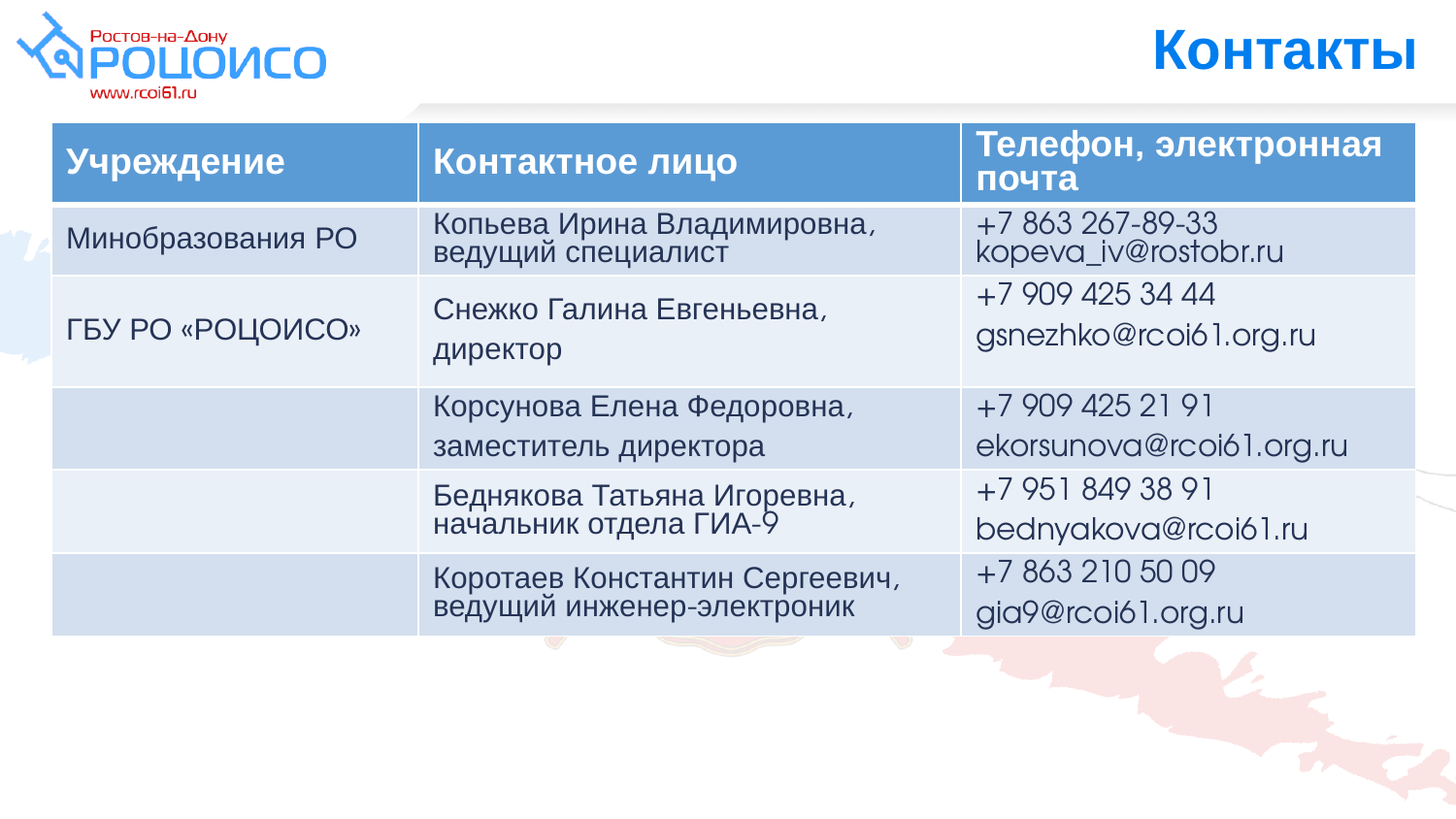

# Контакты
| Учреждение | Контактное лицо | Телефон, электронная почта |
| --- | --- | --- |
| Минобразования РО | Копьева Ирина Владимировна, ведущий специалист | +7 863 267-89-33 kopeva\_iv@rostobr.ru |
| ГБУ РО «РОЦОИСО» | Снежко Галина Евгеньевна, директор | +7 909 425 34 44 gsnezhko@rcoi61.org.ru |
|  | Корсунова Елена Федоровна, заместитель директора | +7 909 425 21 91 ekorsunova@rcoi61.org.ru |
|  | Беднякова Татьяна Игоревна, начальник отдела ГИА-9 | +7 951 849 38 91 bednyakova@rcoi61.ru |
|  | Коротаев Константин Сергеевич, ведущий инженер-электроник | +7 863 210 50 09 gia9@rcoi61.org.ru |